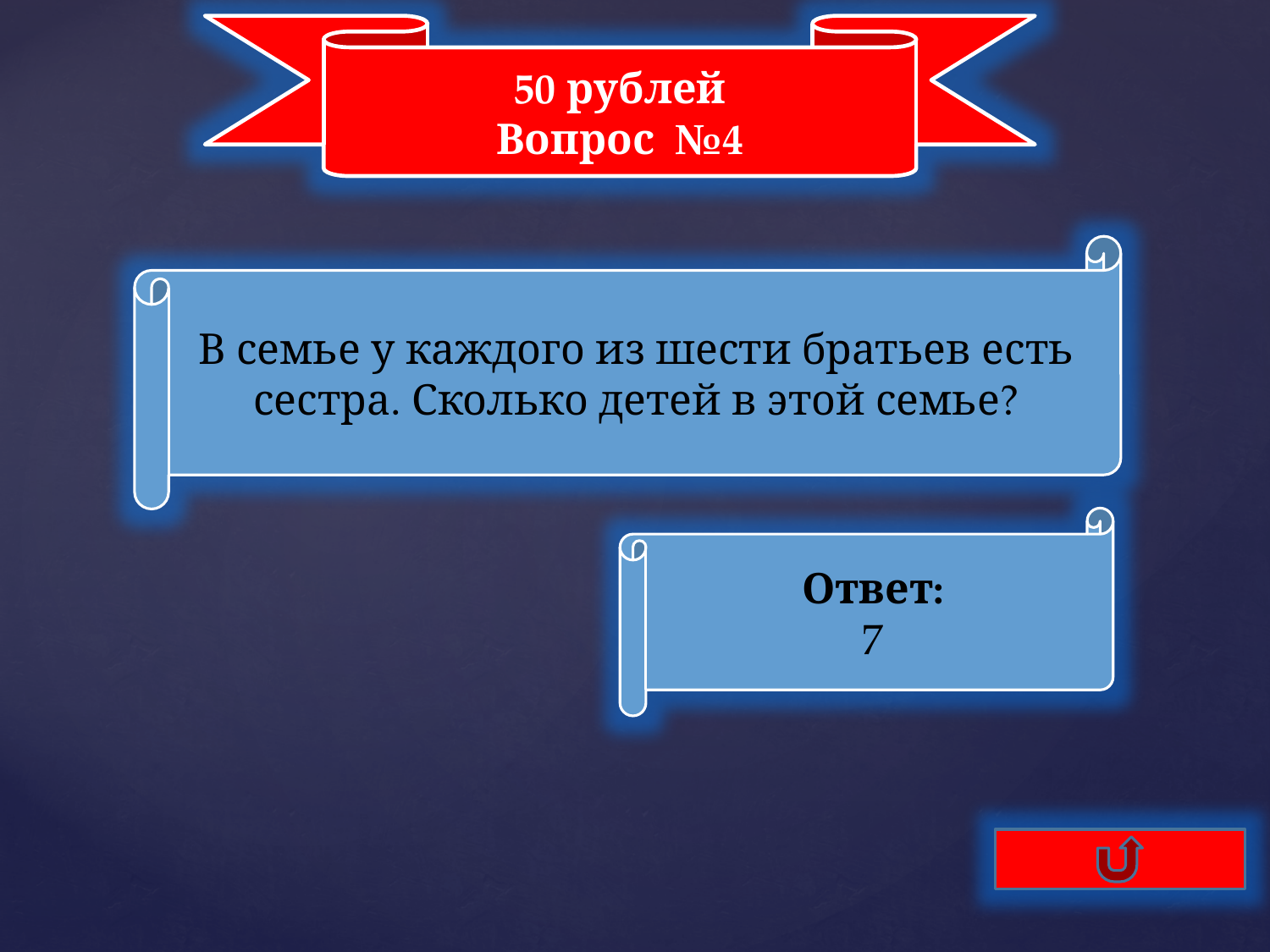

50 рублей
Вопрос  №4
В семье у каждого из шести братьев есть сестра. Сколько детей в этой семье?
Ответ:
7